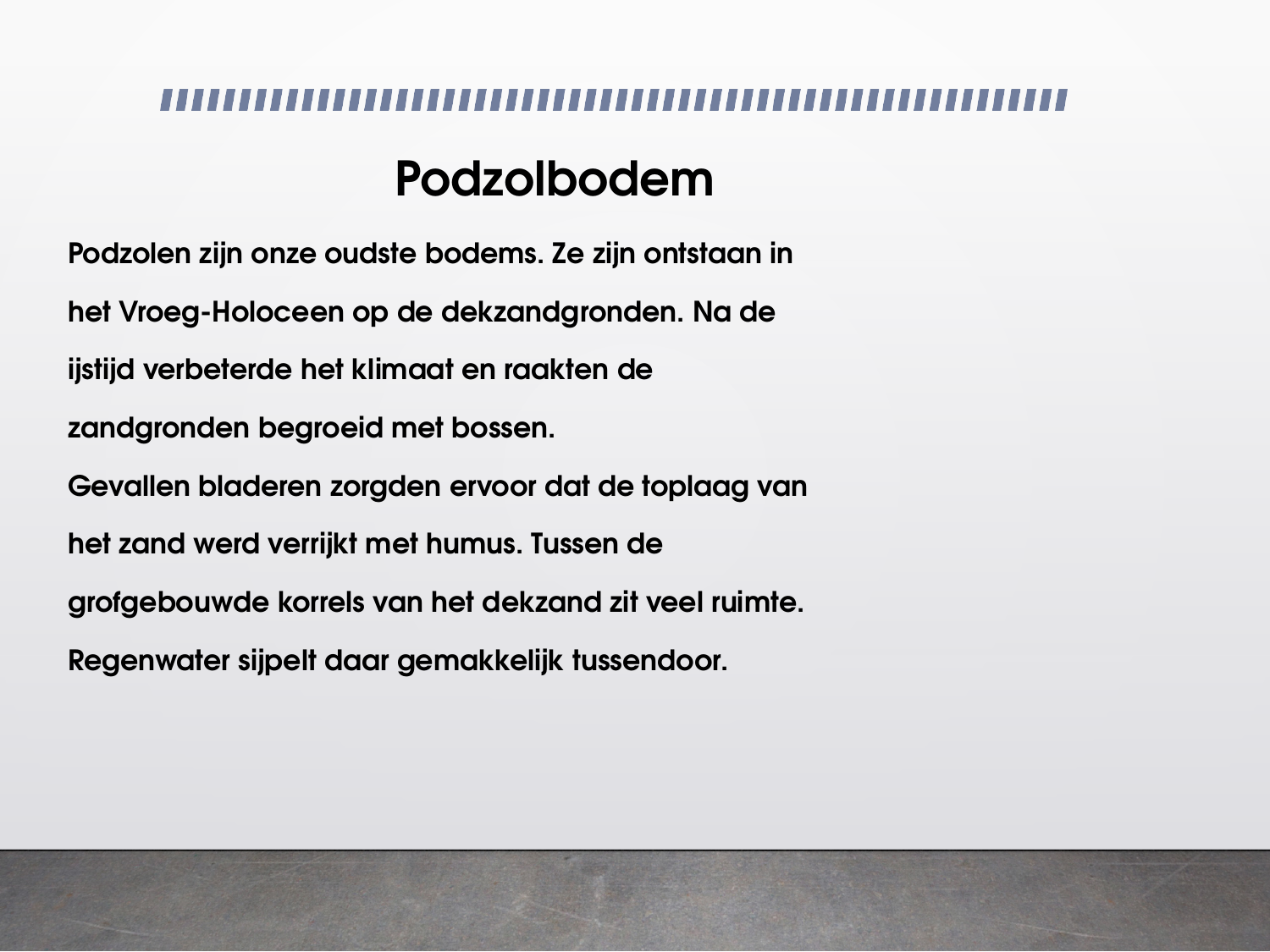

# Podzolbodem
Podzolen zijn onze oudste bodems. Ze zijn ontstaan in
het Vroeg-Holoceen op de dekzandgronden. Na de
ijstijd verbeterde het klimaat en raakten de
zandgronden begroeid met bossen.
Gevallen bladeren zorgden ervoor dat de toplaag van
het zand werd verrijkt met humus. Tussen de
grofgebouwde korrels van het dekzand zit veel ruimte.
Regenwater sijpelt daar gemakkelijk tussendoor.